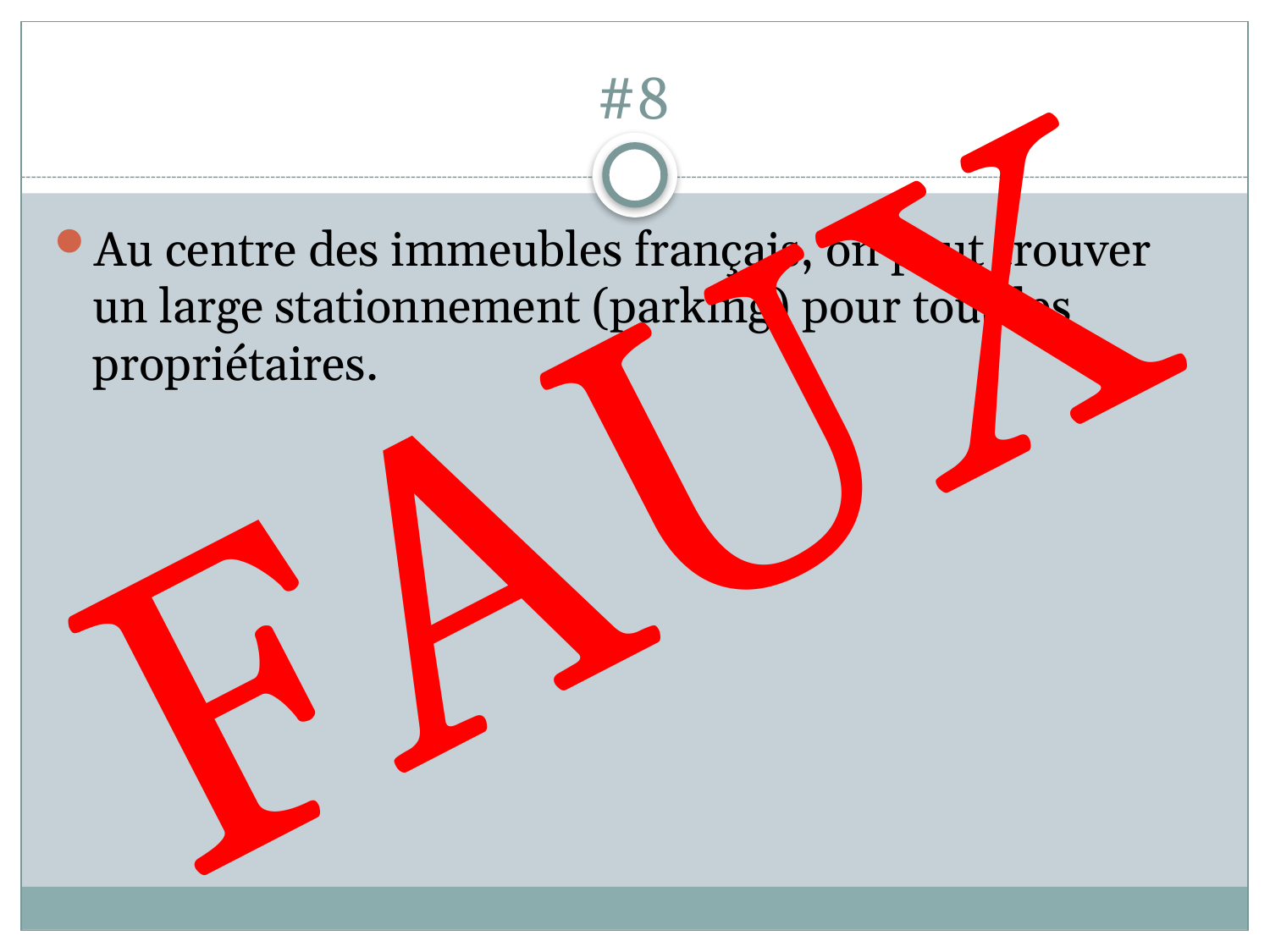

# #8
Au centre des immeubles français, on peut trouver un large stationnement (parking) pour tous les propriétaires.
FAUX